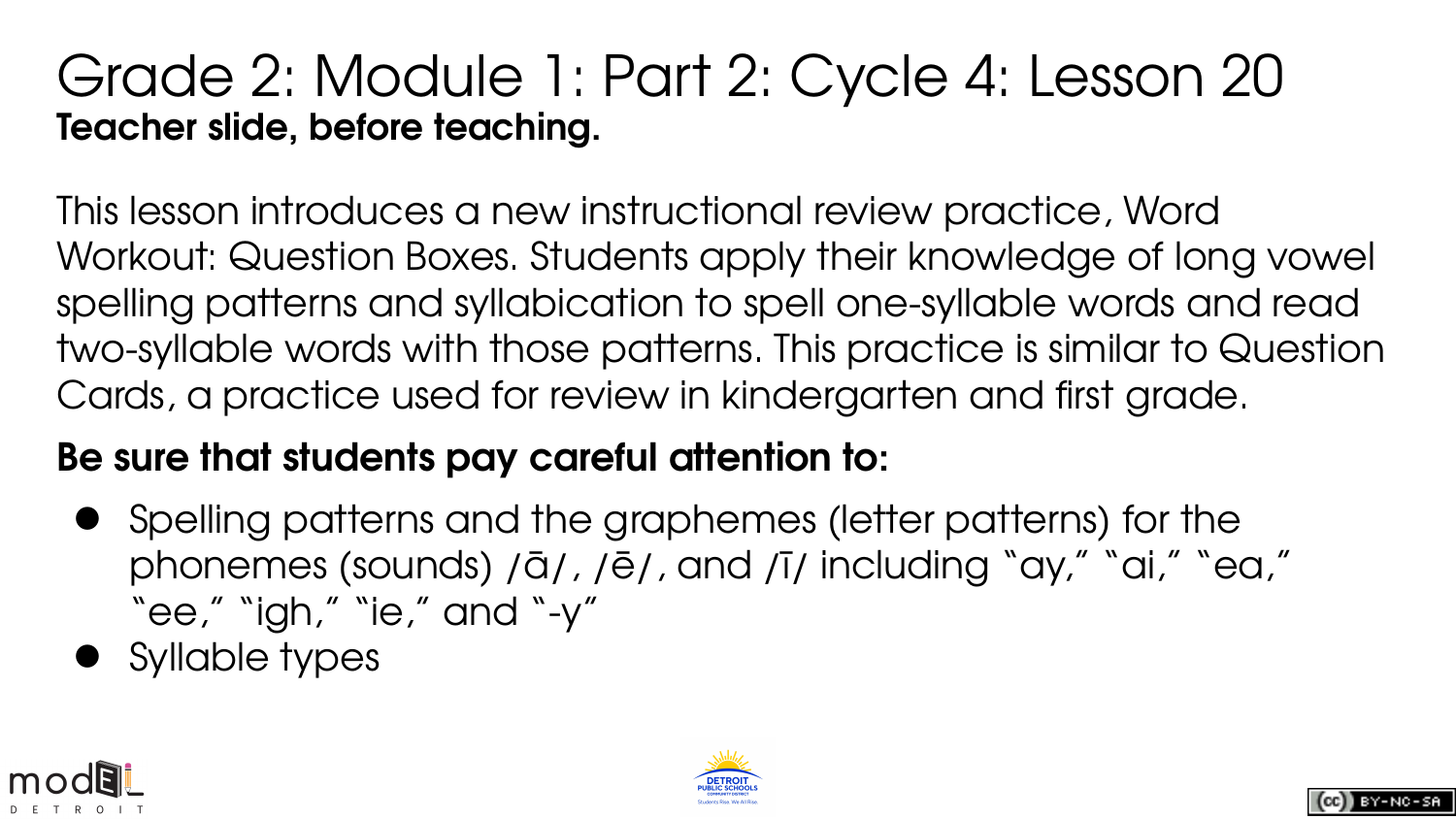

# Grade 2: Module 1: Part 2: Cycle 4: Lesson 20
Teacher slide, before teaching.
This lesson introduces a new instructional review practice, Word Workout: Question Boxes. Students apply their knowledge of long vowel spelling patterns and syllabication to spell one-syllable words and read two-syllable words with those patterns. This practice is similar to Question Cards, a practice used for review in kindergarten and first grade.
Be sure that students pay careful attention to:
Spelling patterns and the graphemes (letter patterns) for the phonemes (sounds) /ā/, /ē/, and /ī/ including “ay,” “ai,” “ea,” “ee,” “igh,” “ie,” and “-y”
Syllable types